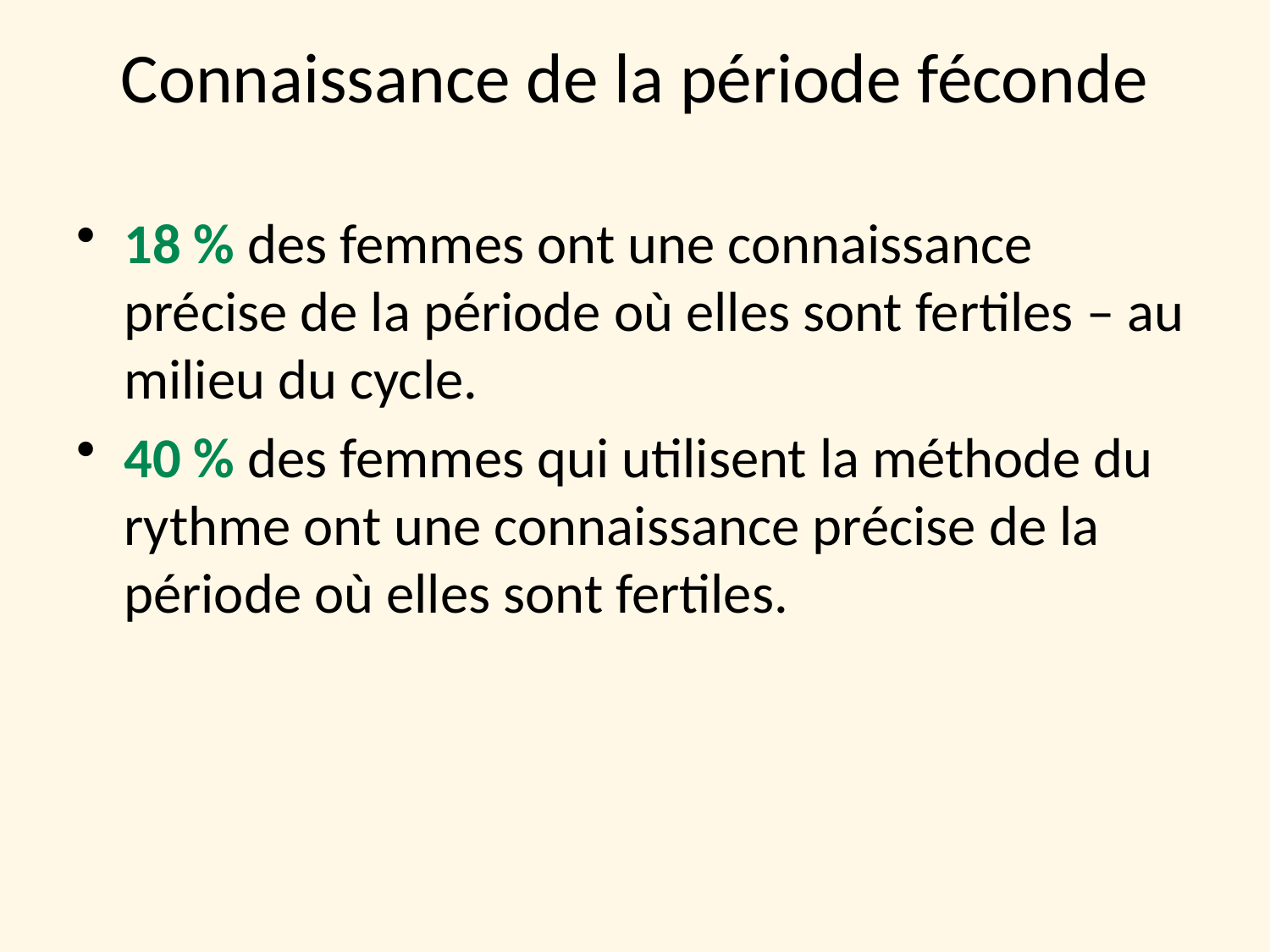

# Connaissance de la période féconde
18 % des femmes ont une connaissance précise de la période où elles sont fertiles – au milieu du cycle.
40 % des femmes qui utilisent la méthode du rythme ont une connaissance précise de la période où elles sont fertiles.